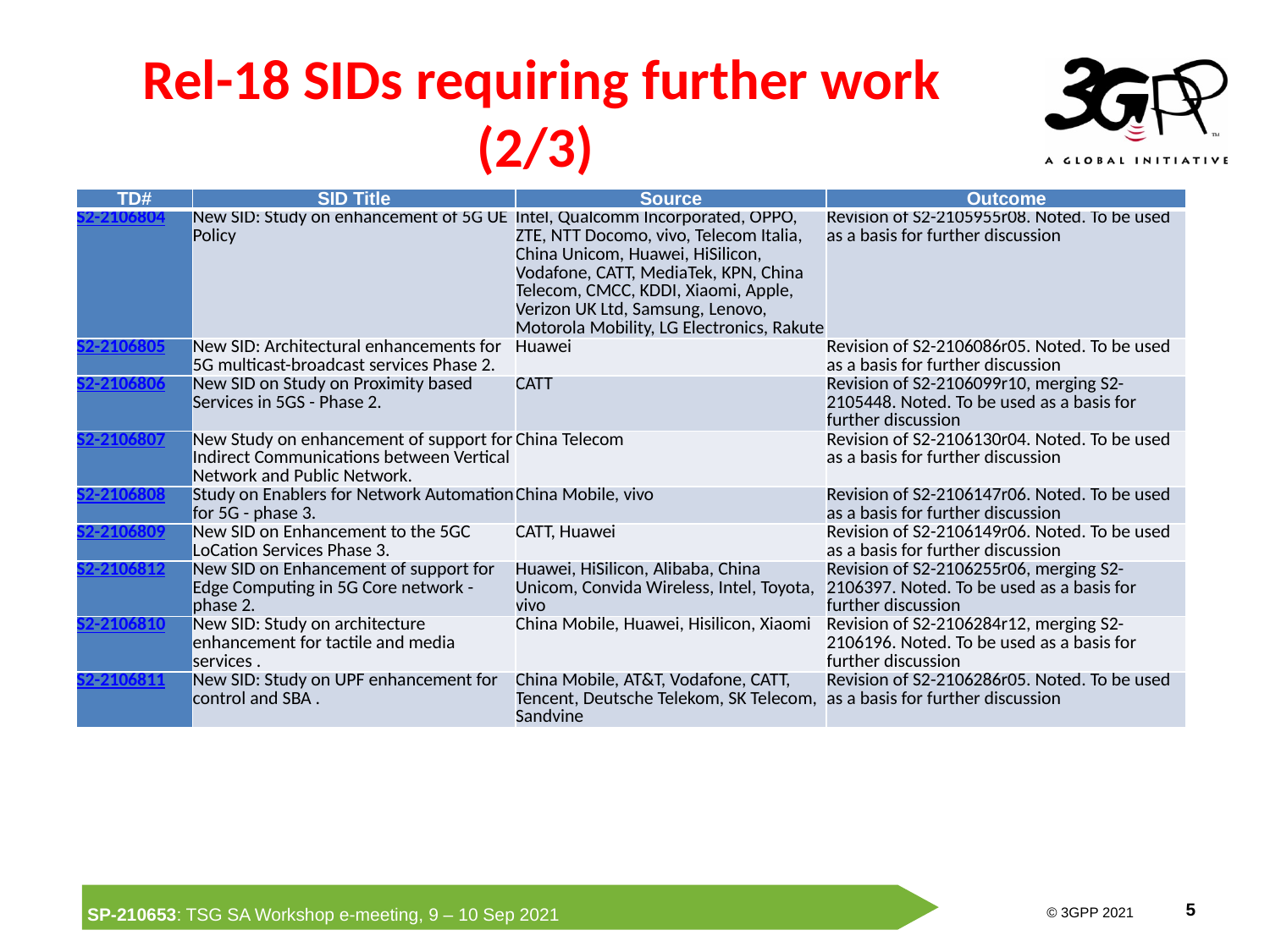

# Rel-18 SIDs requiring further work (2/3)
| TD# | SID Title | Source | Outcome |
| --- | --- | --- | --- |
| S2-2106804 | New SID: Study on enhancement of 5G UE Policy | Intel, Qualcomm Incorporated, OPPO, ZTE, NTT Docomo, vivo, Telecom Italia, China Unicom, Huawei, HiSilicon, Vodafone, CATT, MediaTek, KPN, China Telecom, CMCC, KDDI, Xiaomi, Apple, Verizon UK Ltd, Samsung, Lenovo, Motorola Mobility, LG Electronics, Rakute | Revision of S2-2105955r08. Noted. To be used as a basis for further discussion |
| S2-2106805 | New SID: Architectural enhancements for 5G multicast-broadcast services Phase 2. | Huawei | Revision of S2-2106086r05. Noted. To be used as a basis for further discussion |
| S2-2106806 | New SID on Study on Proximity based Services in 5GS - Phase 2. | CATT | Revision of S2-2106099r10, merging S2-2105448. Noted. To be used as a basis for further discussion |
| S2-2106807 | New Study on enhancement of support for Indirect Communications between Vertical Network and Public Network. | China Telecom | Revision of S2-2106130r04. Noted. To be used as a basis for further discussion |
| S2-2106808 | Study on Enablers for Network Automation for 5G - phase 3. | China Mobile, vivo | Revision of S2-2106147r06. Noted. To be used as a basis for further discussion |
| S2-2106809 | New SID on Enhancement to the 5GC LoCation Services Phase 3. | CATT, Huawei | Revision of S2-2106149r06. Noted. To be used as a basis for further discussion |
| S2-2106812 | New SID on Enhancement of support for Edge Computing in 5G Core network - phase 2. | Huawei, HiSilicon, Alibaba, China Unicom, Convida Wireless, Intel, Toyota, vivo | Revision of S2-2106255r06, merging S2-2106397. Noted. To be used as a basis for further discussion |
| S2-2106810 | New SID: Study on architecture enhancement for tactile and media services . | China Mobile, Huawei, Hisilicon, Xiaomi | Revision of S2-2106284r12, merging S2-2106196. Noted. To be used as a basis for further discussion |
| S2-2106811 | New SID: Study on UPF enhancement for control and SBA . | China Mobile, AT&T, Vodafone, CATT, Tencent, Deutsche Telekom, SK Telecom, Sandvine | Revision of S2-2106286r05. Noted. To be used as a basis for further discussion |